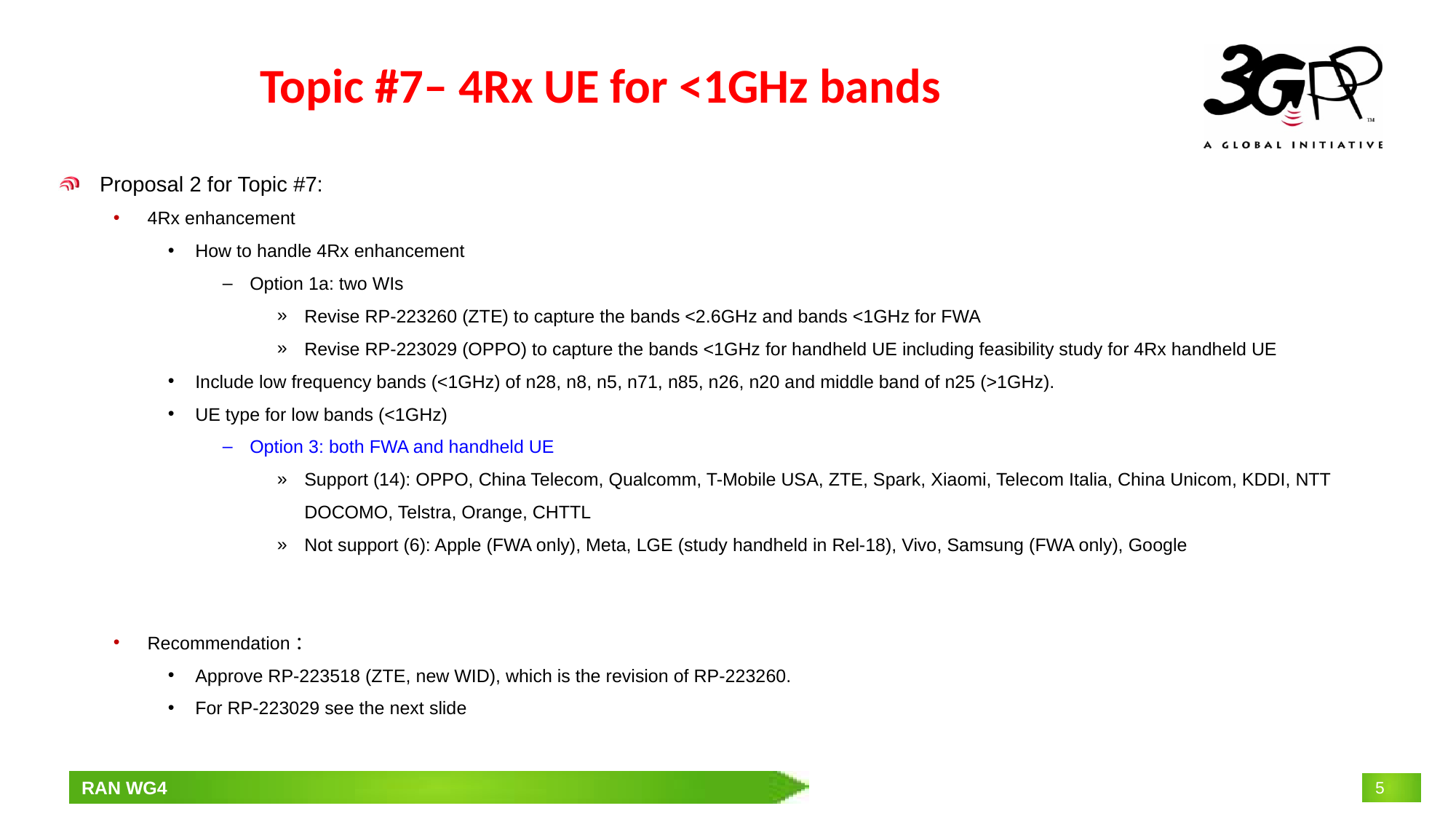

# Topic #7– 4Rx UE for <1GHz bands
Proposal 2 for Topic #7:
4Rx enhancement
How to handle 4Rx enhancement
Option 1a: two WIs
Revise RP-223260 (ZTE) to capture the bands <2.6GHz and bands <1GHz for FWA
Revise RP-223029 (OPPO) to capture the bands <1GHz for handheld UE including feasibility study for 4Rx handheld UE
Include low frequency bands (<1GHz) of n28, n8, n5, n71, n85, n26, n20 and middle band of n25 (>1GHz).
UE type for low bands (<1GHz)
Option 3: both FWA and handheld UE
Support (14): OPPO, China Telecom, Qualcomm, T-Mobile USA, ZTE, Spark, Xiaomi, Telecom Italia, China Unicom, KDDI, NTT DOCOMO, Telstra, Orange, CHTTL
Not support (6): Apple (FWA only), Meta, LGE (study handheld in Rel-18), Vivo, Samsung (FWA only), Google

Recommendation：
Approve RP-223518 (ZTE, new WID), which is the revision of RP-223260.
For RP-223029 see the next slide